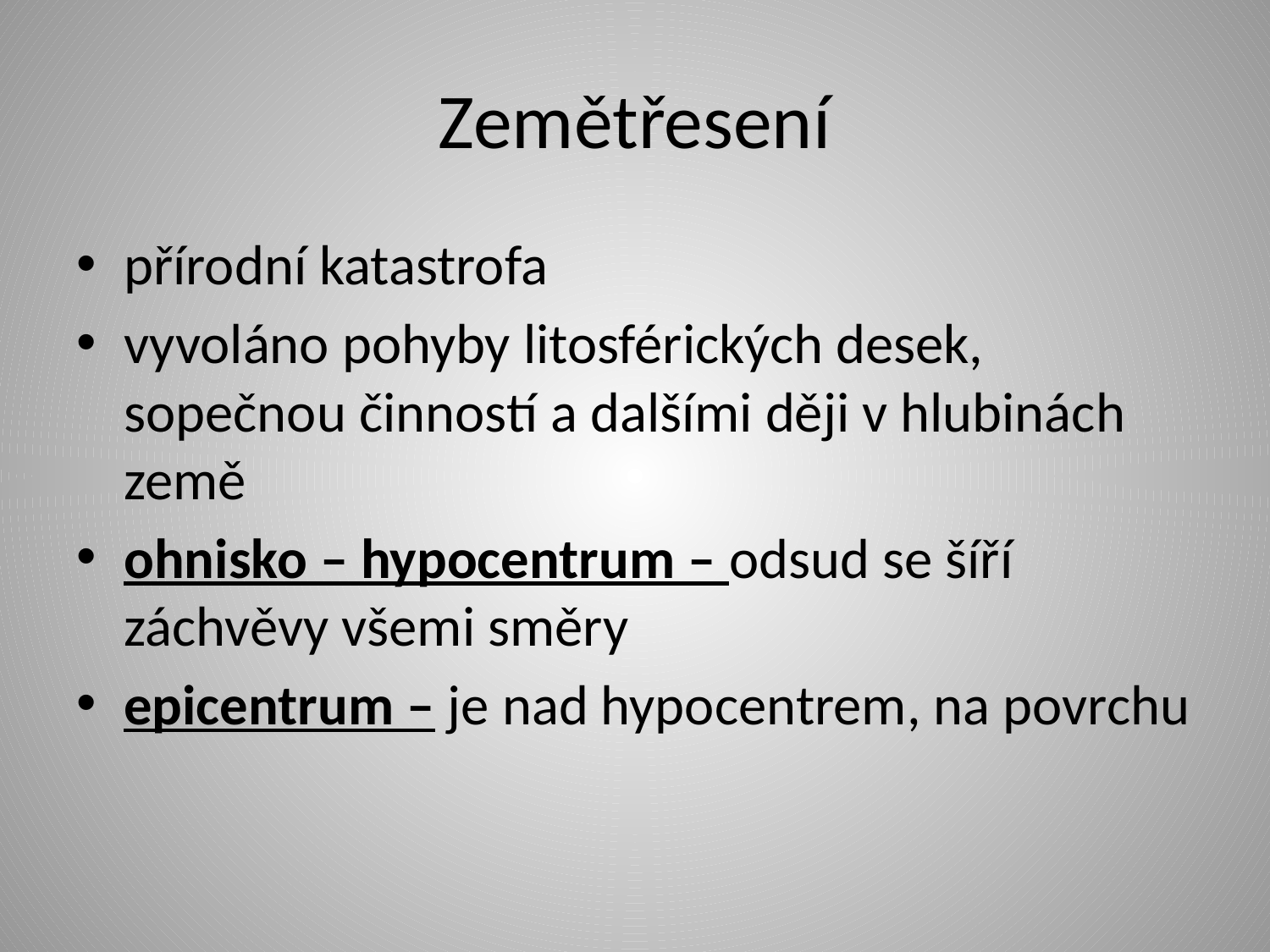

# Zemětřesení
přírodní katastrofa
vyvoláno pohyby litosférických desek, sopečnou činností a dalšími ději v hlubinách země
ohnisko – hypocentrum – odsud se šíří záchvěvy všemi směry
epicentrum – je nad hypocentrem, na povrchu